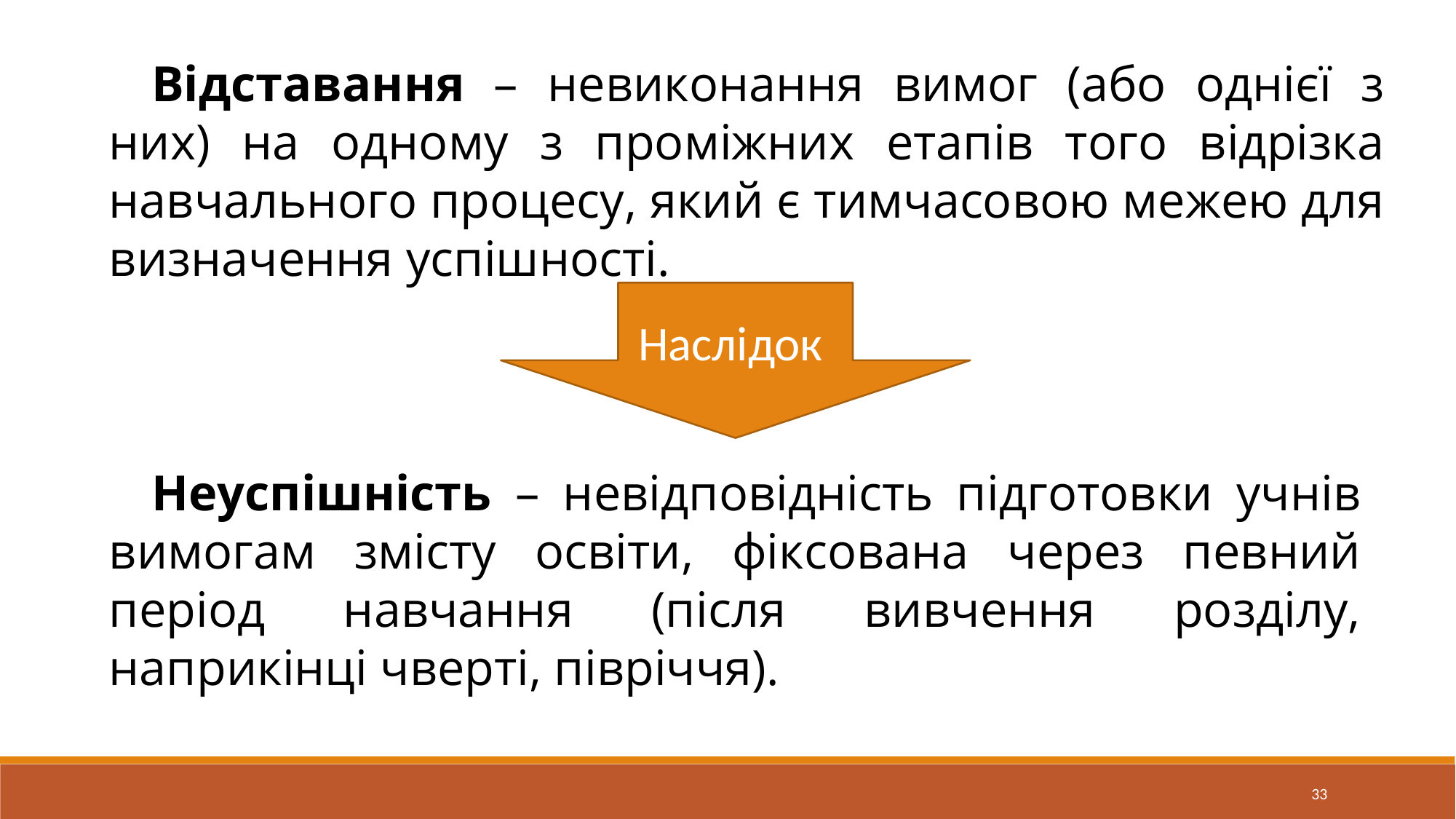

Відставання – невиконання вимог (або однієї з них) на одному з проміжних етапів того відрізка навчального процесу, який є тимчасовою межею для визначення успішності.
Наслідок
Неуспішність – невідповідність підготовки учнів вимогам змісту освіти, фіксована через певний період навчання (після вивчення розділу, наприкінці чверті, півріччя).
33